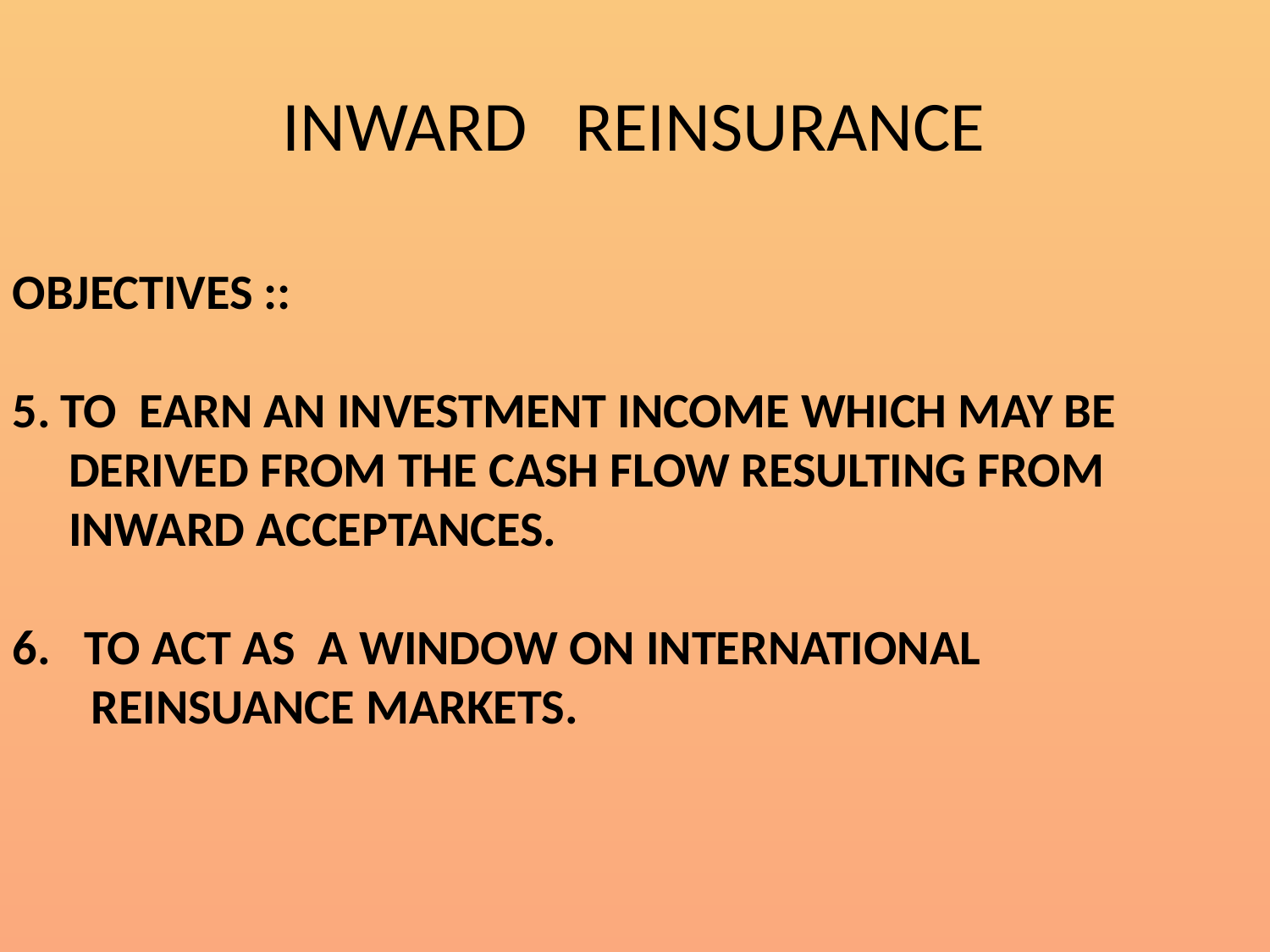

INWARD   REINSURANCE
OBJECTIVES ::

TO  EARN AN INVESTMENT INCOME WHICH MAY BE
     DERIVED FROM THE CASH FLOW RESULTING FROM
     INWARD ACCEPTANCES.

TO ACT AS  A WINDOW ON INTERNATIONAL
       REINSUANCE MARKETS.